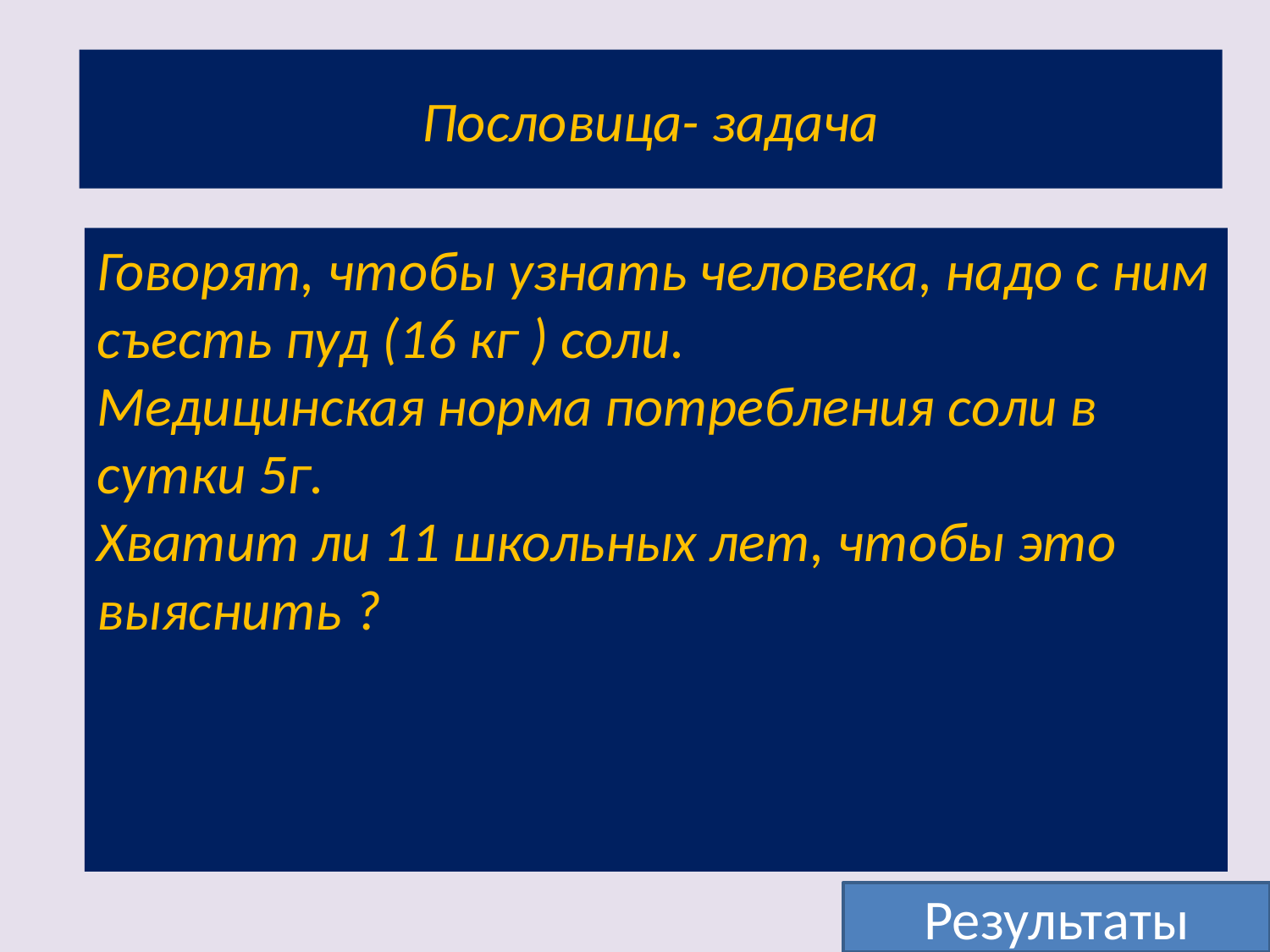

#
Пословица- задача

Говорят, чтобы узнать человека, надо с ним съесть пуд (16 кг ) соли.
Медицинская норма потребления соли в сутки 5г.
Хватит ли 11 школьных лет, чтобы это выяснить ?

Результаты